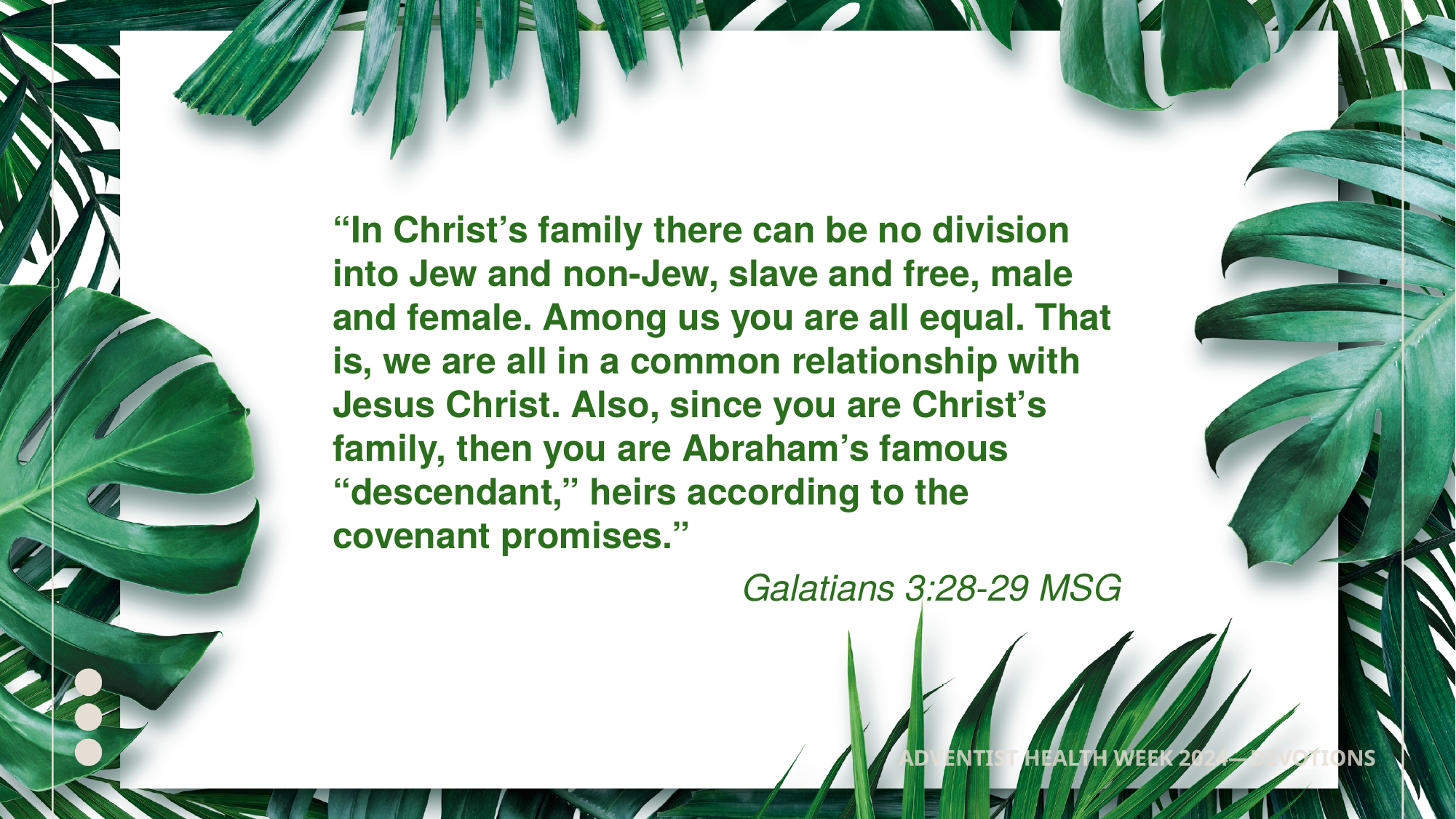

“In Christ’s family there can be no division into Jew and non-Jew, slave and free, male and female. Among us you are all equal. That is, we are all in a common relationship with Jesus Christ. Also, since you are Christ’s family, then you are Abraham’s famous “descendant,” heirs according to the covenant promises.”
Galatians 3:28-29 MSG